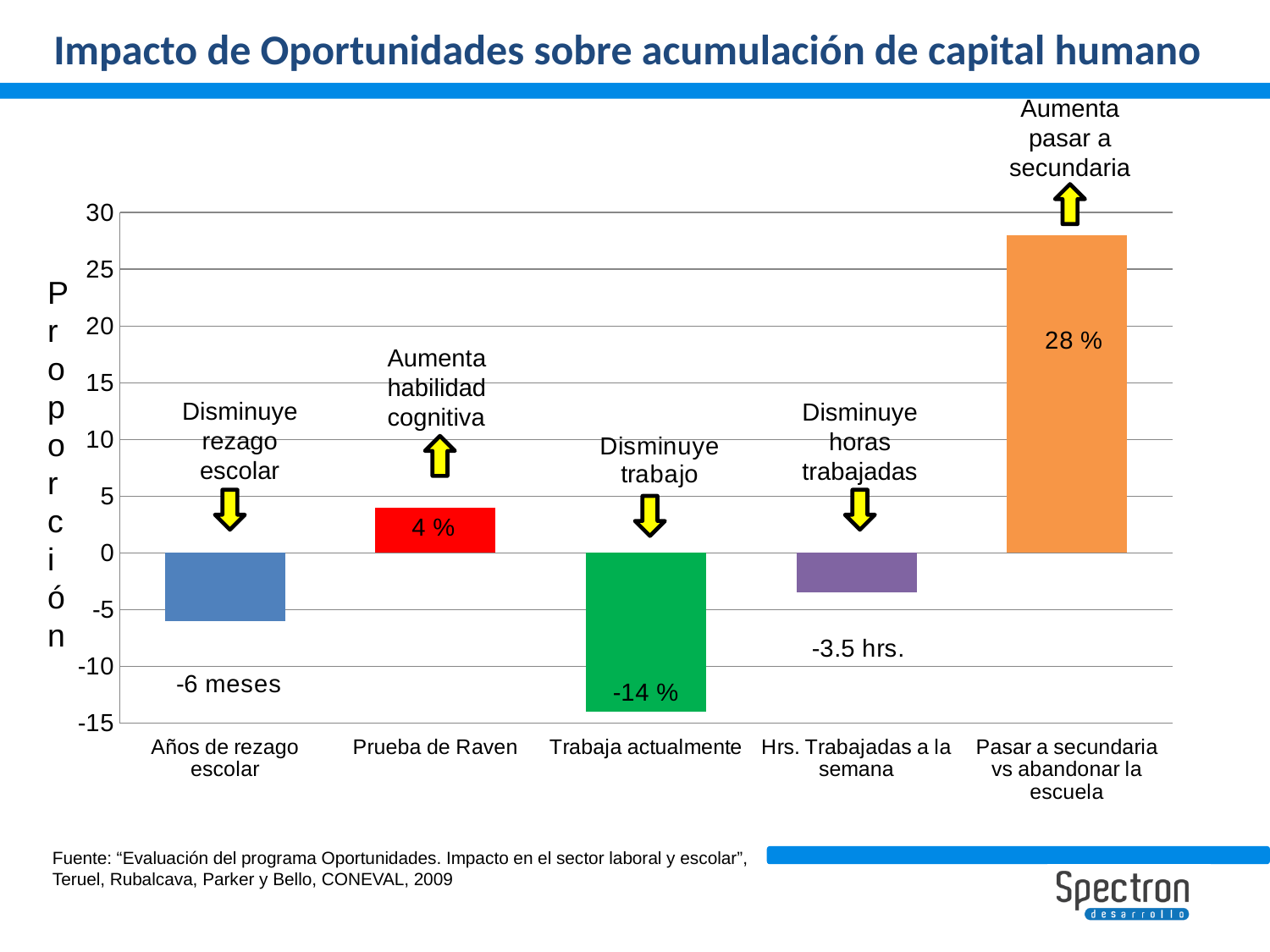

Impacto de Oportunidades sobre acumulación de capital humano
Aumenta pasar a secundaria

### Chart

| Category |  |
|---|---|
| Años de rezago escolar | -6.0 |
| Prueba de Raven | 4.0 |
| Trabaja actualmente | -14.0 |
| Hrs. Trabajadas a la semana | -3.5 |
| Pasar a secundaria vs abandonar la escuela | 28.0 |
Proporción
Aumenta habilidad cognitiva
Disminuye rezago escolar
Disminuye horas trabajadas

Fuente: “Evaluación del programa Oportunidades. Impacto en el sector laboral y escolar”, Teruel, Rubalcava, Parker y Bello, CONEVAL, 2009